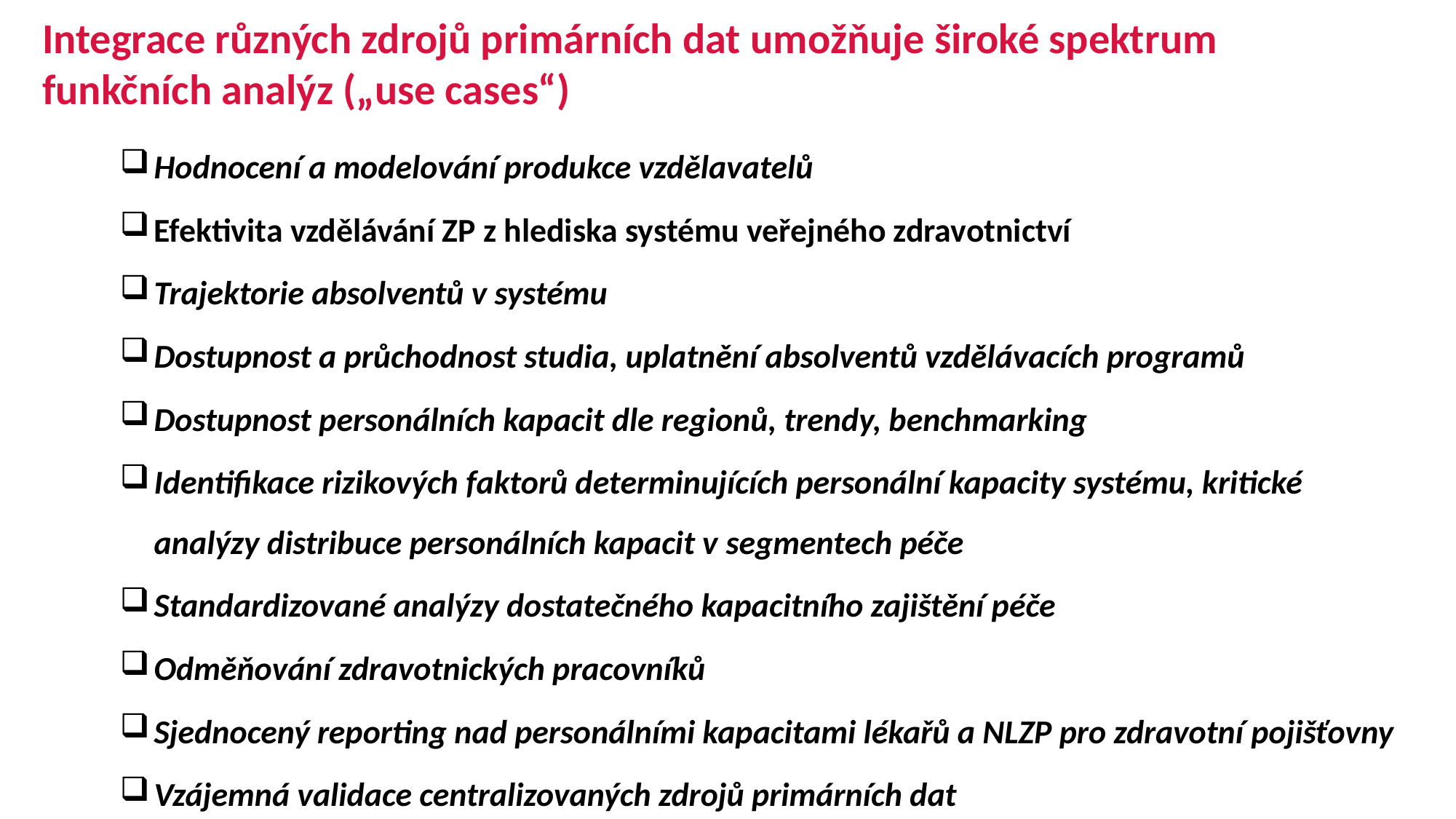

Integrace různých zdrojů primárních dat umožňuje široké spektrum funkčních analýz („use cases“)
Hodnocení a modelování produkce vzdělavatelů
Efektivita vzdělávání ZP z hlediska systému veřejného zdravotnictví
Trajektorie absolventů v systému
Dostupnost a průchodnost studia, uplatnění absolventů vzdělávacích programů
Dostupnost personálních kapacit dle regionů, trendy, benchmarking
Identifikace rizikových faktorů determinujících personální kapacity systému, kritické analýzy distribuce personálních kapacit v segmentech péče
Standardizované analýzy dostatečného kapacitního zajištění péče
Odměňování zdravotnických pracovníků
Sjednocený reporting nad personálními kapacitami lékařů a NLZP pro zdravotní pojišťovny
Vzájemná validace centralizovaných zdrojů primárních dat